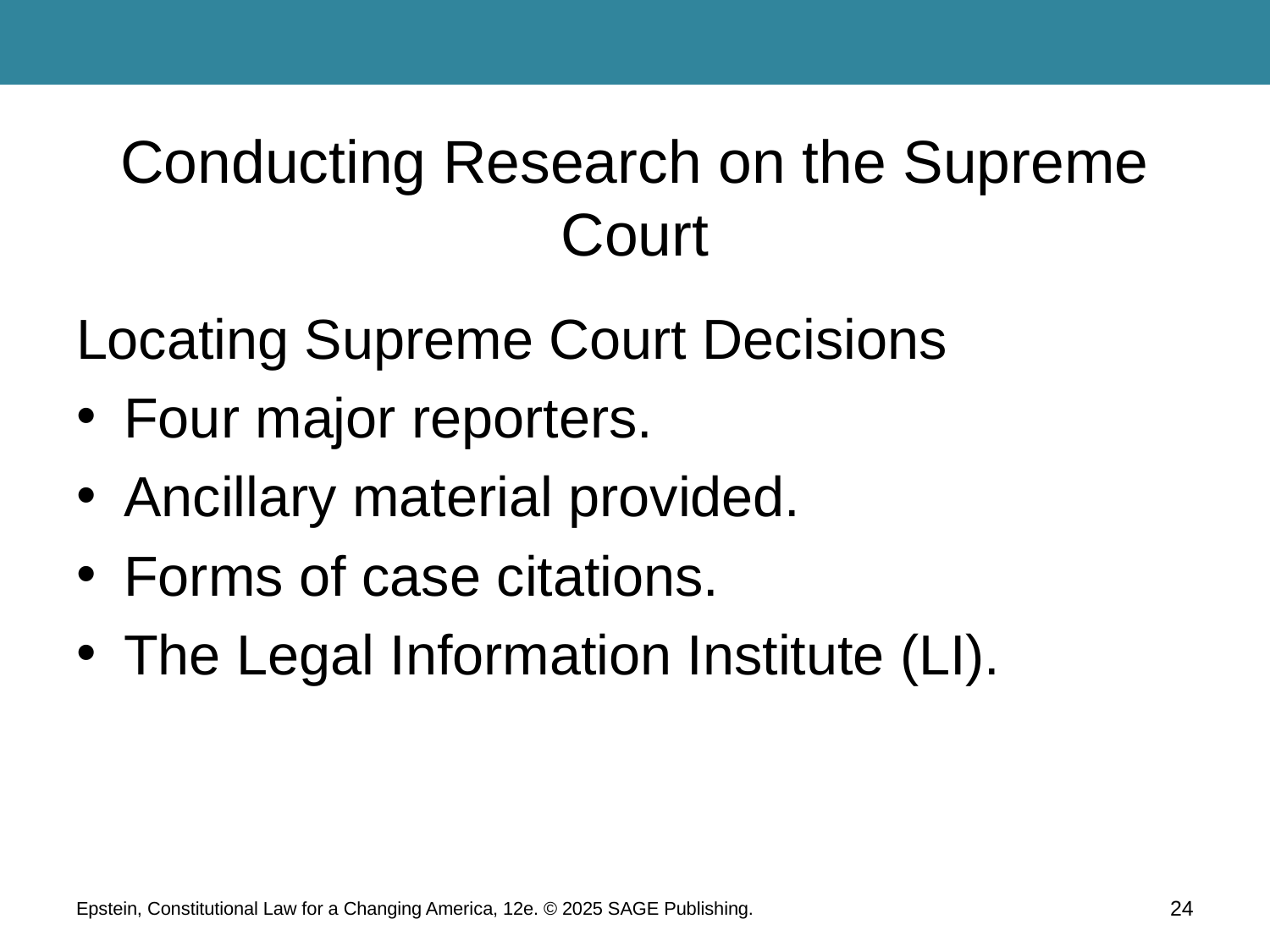

# Conducting Research on the Supreme Court
Locating Supreme Court Decisions
Four major reporters.
Ancillary material provided.
Forms of case citations.
The Legal Information Institute (LI).

Epstein, Constitutional Law for a Changing America, 12e. © 2025 SAGE Publishing.
24